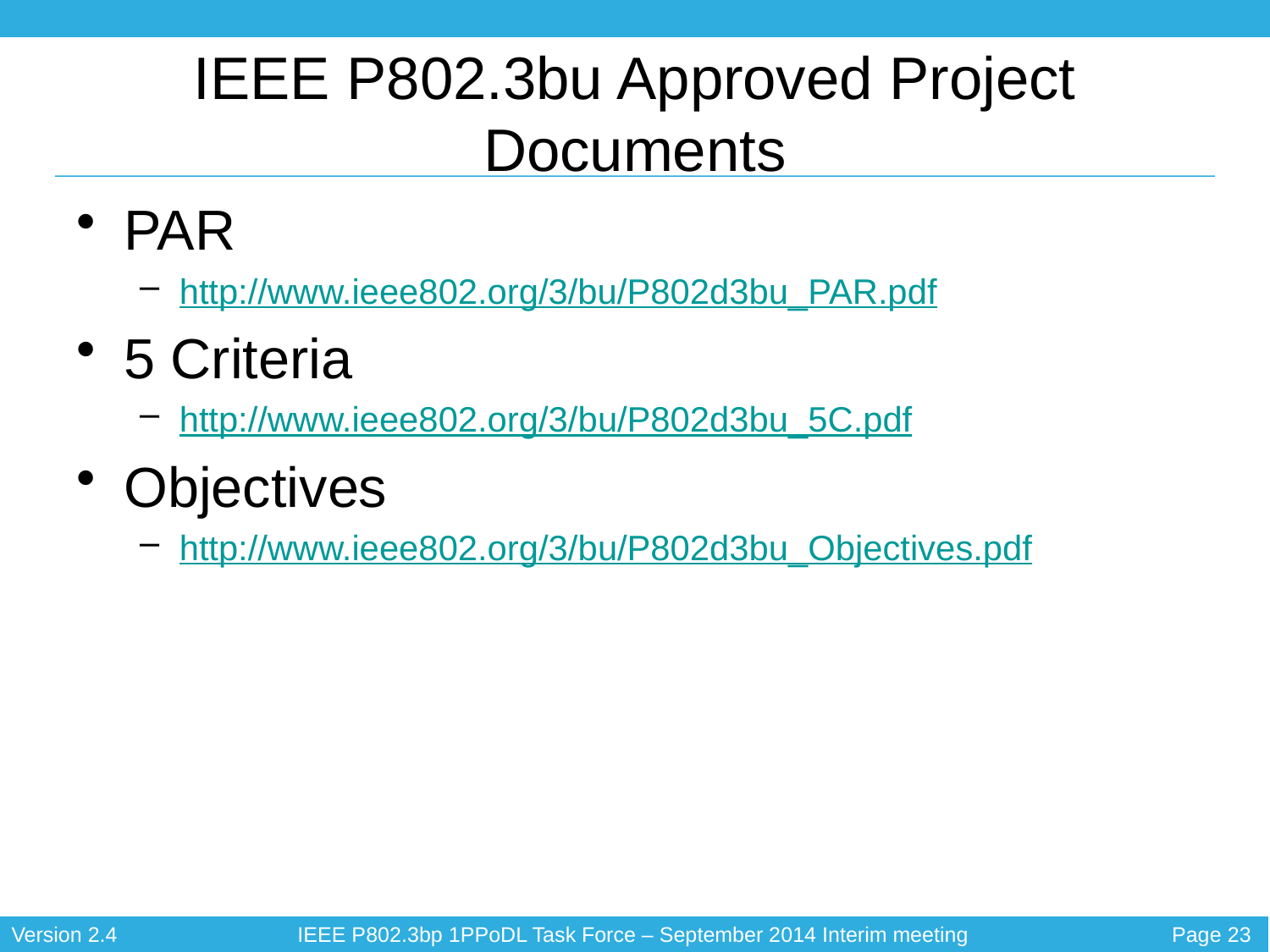

# IEEE P802.3bu Approved Project Documents
PAR
http://www.ieee802.org/3/bu/P802d3bu_PAR.pdf
5 Criteria
http://www.ieee802.org/3/bu/P802d3bu_5C.pdf
Objectives
http://www.ieee802.org/3/bu/P802d3bu_Objectives.pdf